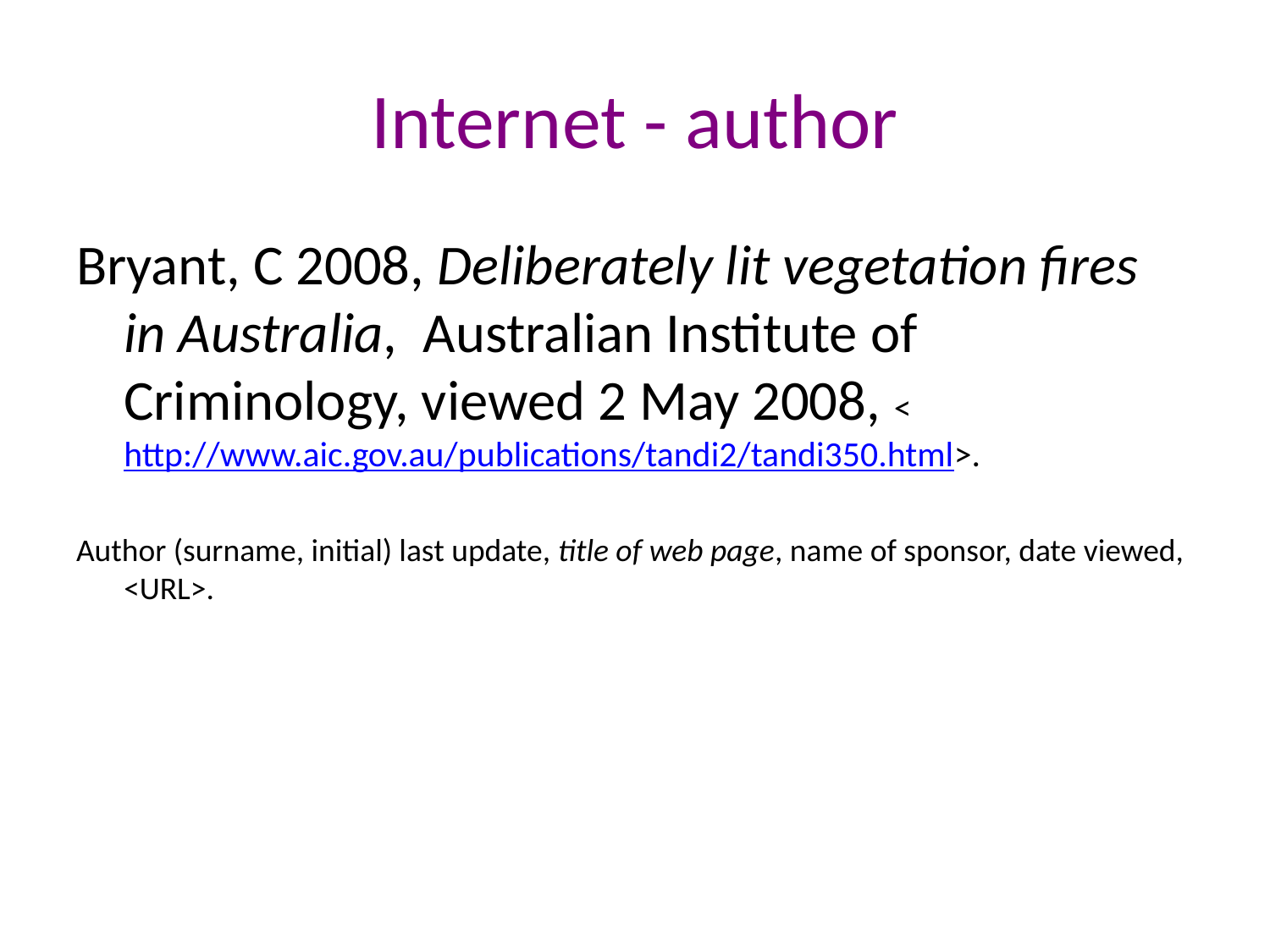

# Internet - author
Bryant, C 2008, Deliberately lit vegetation fires in Australia,  Australian Institute of Criminology, viewed 2 May 2008, <http://www.aic.gov.au/publications/tandi2/tandi350.html>.

Author (surname, initial) last update, title of web page, name of sponsor, date viewed, <URL>.